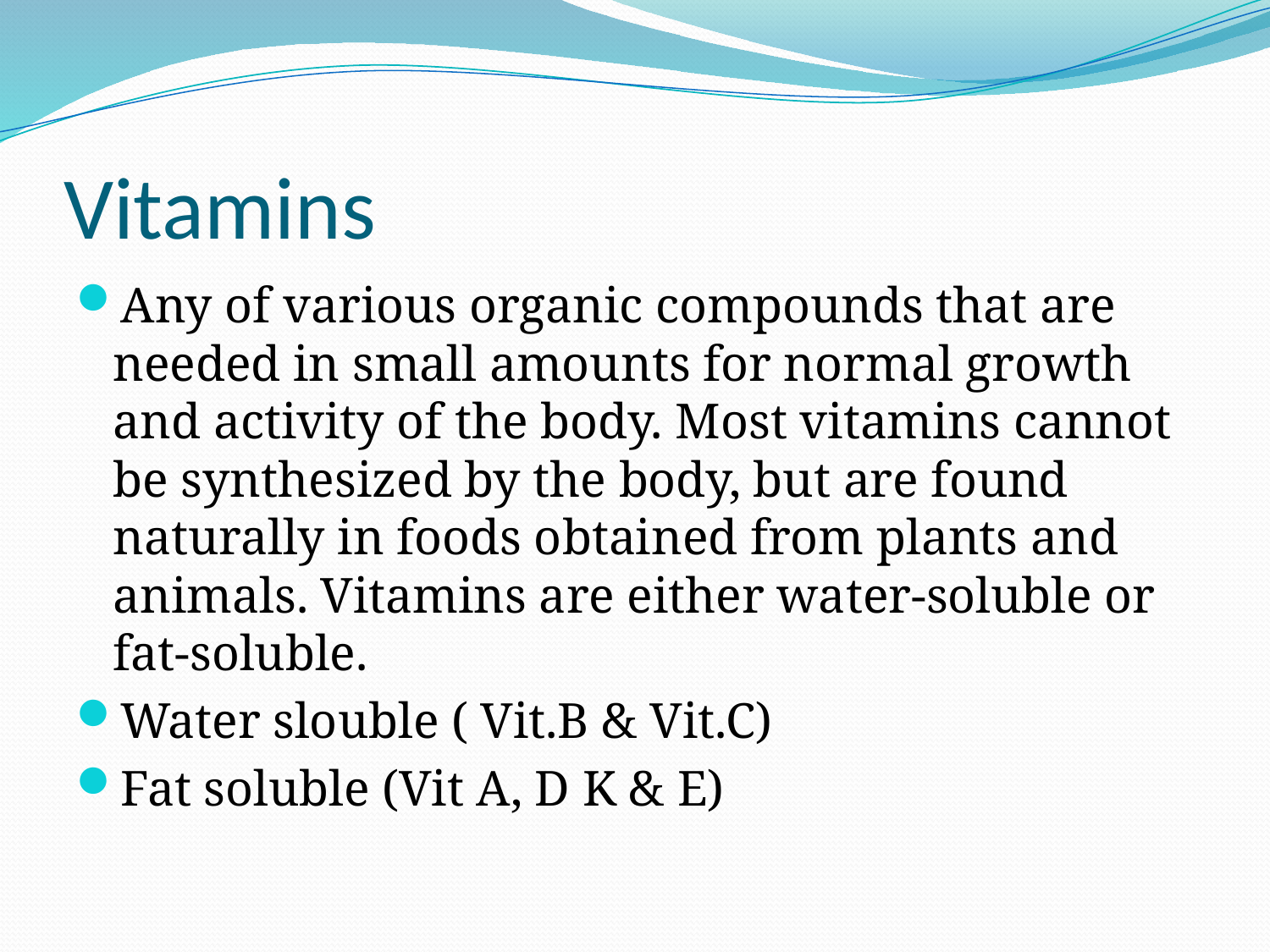

# Vitamins
Any of various organic compounds that are needed in small amounts for normal growth and activity of the body. Most vitamins cannot be synthesized by the body, but are found naturally in foods obtained from plants and animals. Vitamins are either water-soluble or fat-soluble.
Water slouble ( Vit.B & Vit.C)
Fat soluble (Vit A, D K & E)